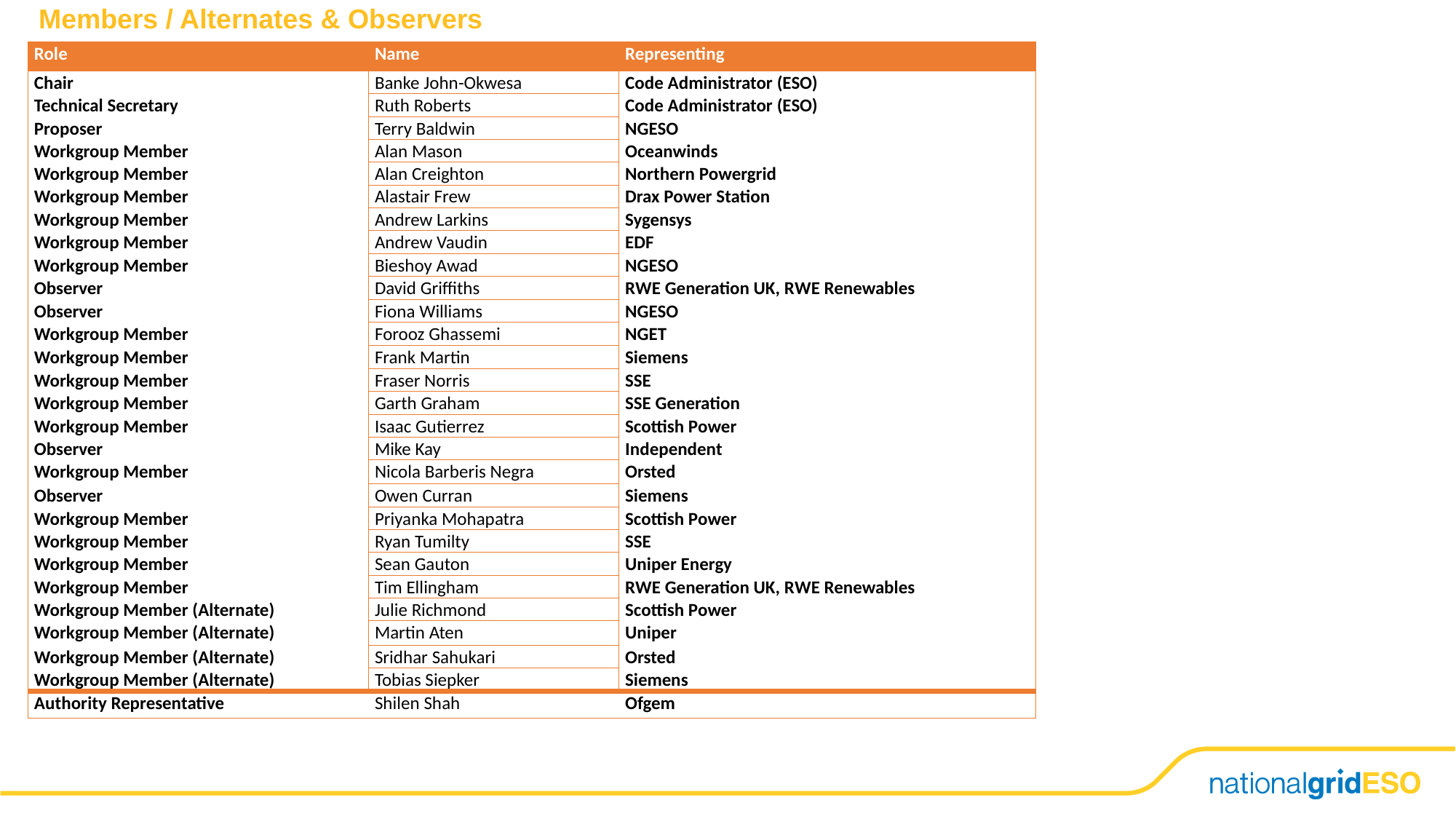

# Members / Alternates & Observers
| Role | Name | Representing |
| --- | --- | --- |
| Chair | Banke John-Okwesa | Code Administrator (ESO) |
| Technical Secretary | Ruth Roberts | Code Administrator (ESO) |
| Proposer | Terry Baldwin | NGESO |
| Workgroup Member | Alan Mason | Oceanwinds |
| Workgroup Member | Alan Creighton | Northern Powergrid |
| Workgroup Member | Alastair Frew | Drax Power Station |
| Workgroup Member | Andrew Larkins | Sygensys |
| Workgroup Member | Andrew Vaudin | EDF |
| Workgroup Member | Bieshoy Awad | NGESO |
| Observer | David Griffiths | RWE Generation UK, RWE Renewables |
| Observer | Fiona Williams | NGESO |
| Workgroup Member | Forooz Ghassemi | NGET |
| Workgroup Member | Frank Martin | Siemens |
| Workgroup Member | Fraser Norris | SSE |
| Workgroup Member | Garth Graham | SSE Generation |
| Workgroup Member | Isaac Gutierrez | Scottish Power |
| Observer | Mike Kay | Independent |
| Workgroup Member | Nicola Barberis Negra | Orsted |
| Observer | Owen Curran | Siemens |
| Workgroup Member | Priyanka Mohapatra | Scottish Power |
| Workgroup Member | Ryan Tumilty | SSE |
| Workgroup Member | Sean Gauton | Uniper Energy |
| Workgroup Member | Tim Ellingham | RWE Generation UK, RWE Renewables |
| Workgroup Member (Alternate) | Julie Richmond | Scottish Power |
| Workgroup Member (Alternate) | Martin Aten | Uniper |
| Workgroup Member (Alternate) | Sridhar Sahukari | Orsted |
| Workgroup Member (Alternate) | Tobias Siepker | Siemens |
| Authority Representative | Shilen Shah | Ofgem |